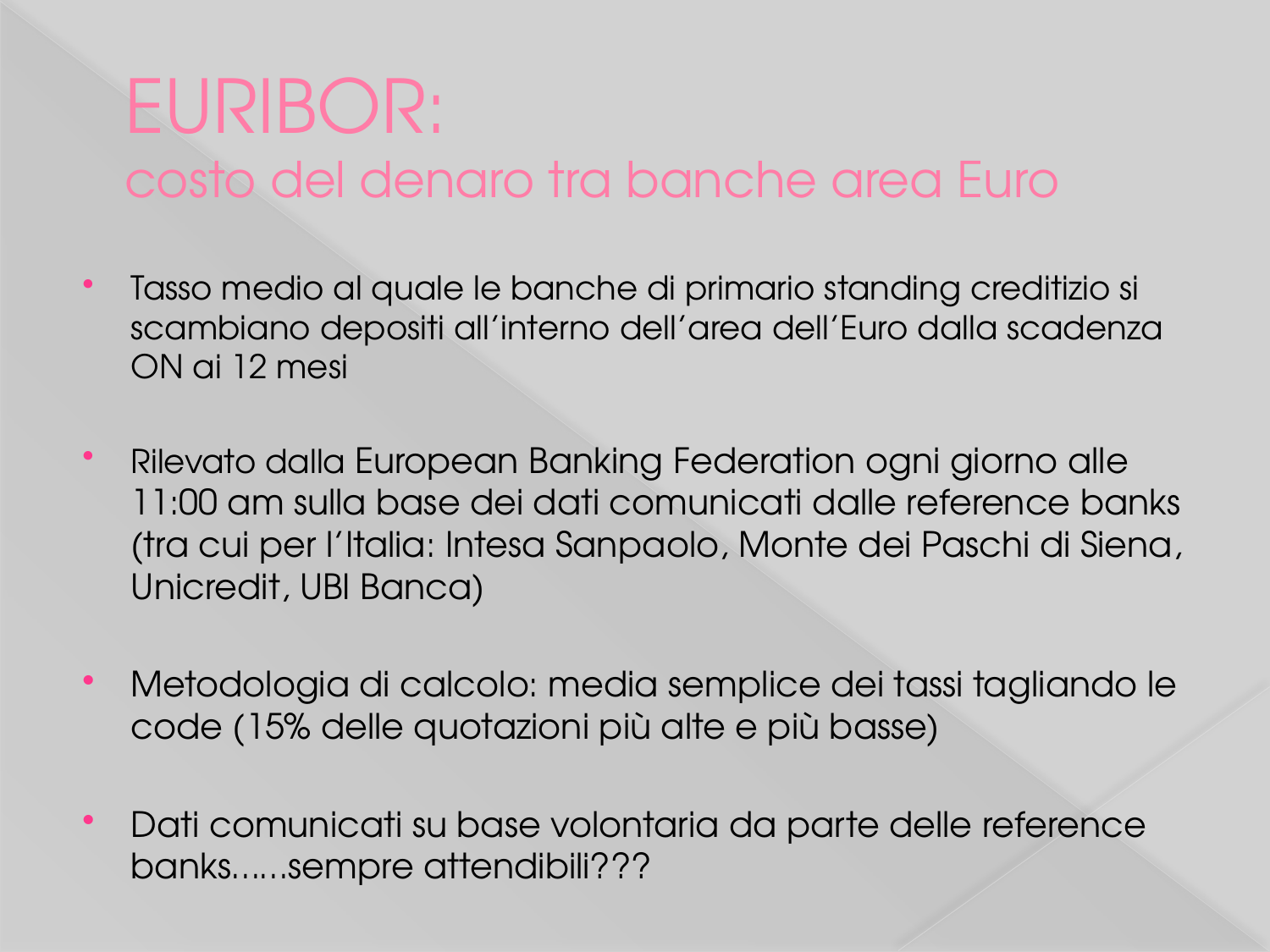

# EURIBOR: costo del denaro tra banche area Euro
Tasso medio al quale le banche di primario standing creditizio si scambiano depositi all’interno dell’area dell’Euro dalla scadenza ON ai 12 mesi

Rilevato dalla European Banking Federation ogni giorno alle 11:00 am sulla base dei dati comunicati dalle reference banks (tra cui per l’Italia: Intesa Sanpaolo, Monte dei Paschi di Siena, Unicredit, UBI Banca)

Metodologia di calcolo: media semplice dei tassi tagliando le code (15% delle quotazioni più alte e più basse)

Dati comunicati su base volontaria da parte delle reference banks……sempre attendibili???